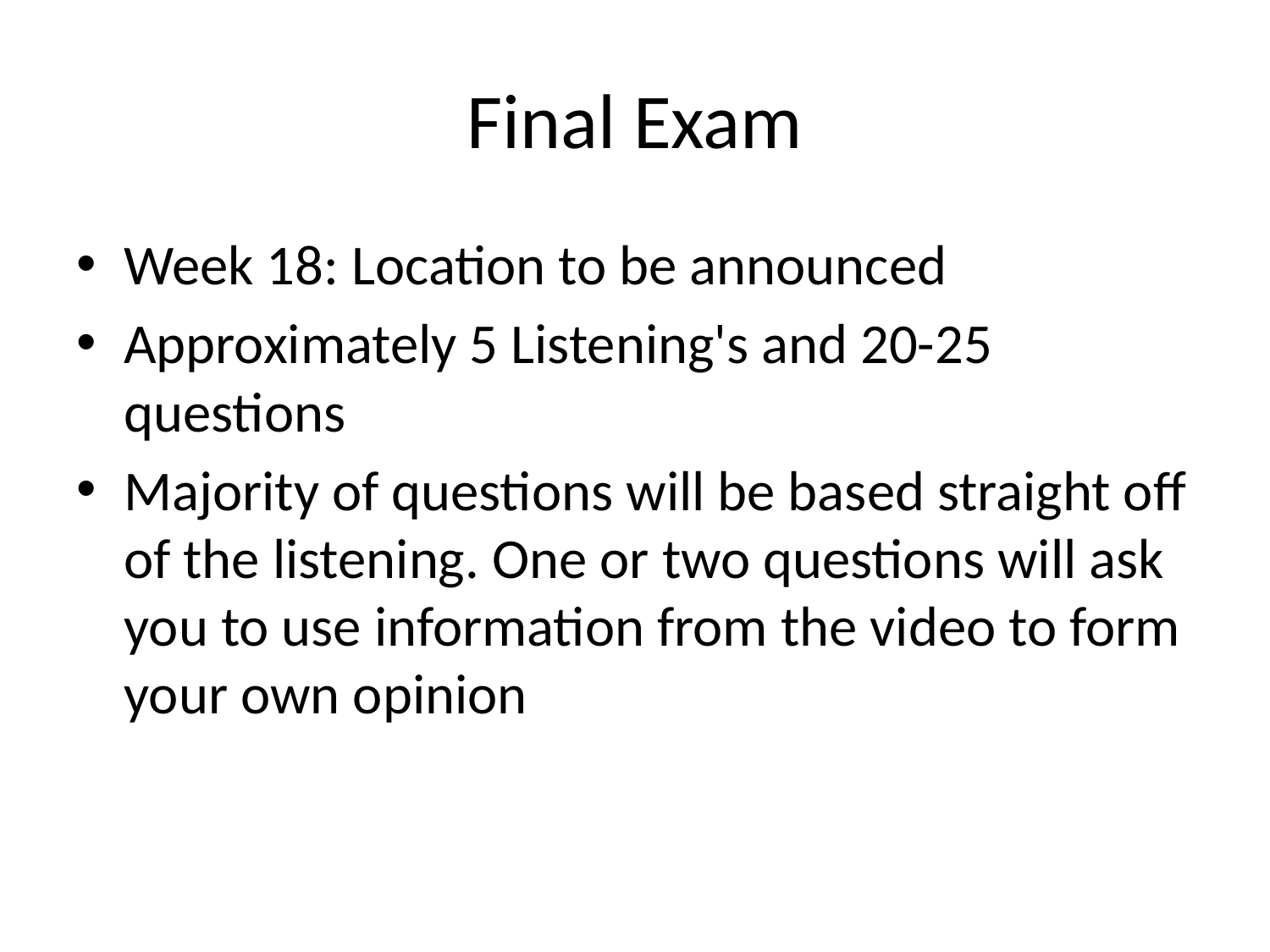

# Final Exam
Week 18: Location to be announced
Approximately 5 Listening's and 20-25 questions
Majority of questions will be based straight off of the listening. One or two questions will ask you to use information from the video to form your own opinion